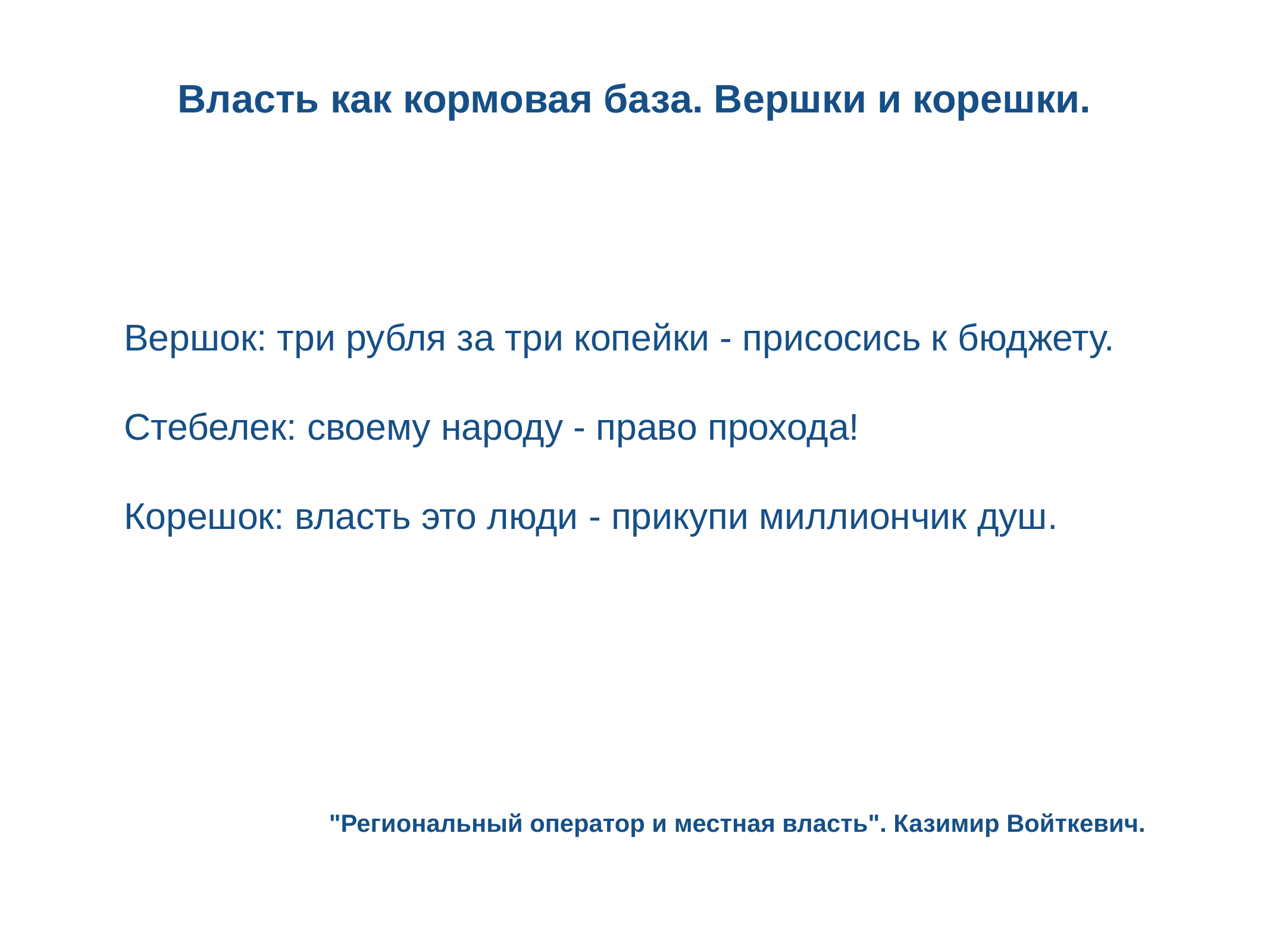

Власть как кормовая база. Вершки и корешки.
# Вершок: три рубля за три копейки - присосись к бюджету.

Стебелек: своему народу - право прохода!

Корешок: власть это люди - прикупи миллиончик душ.

"Региональный оператор и местная власть". Казимир Войткевич.